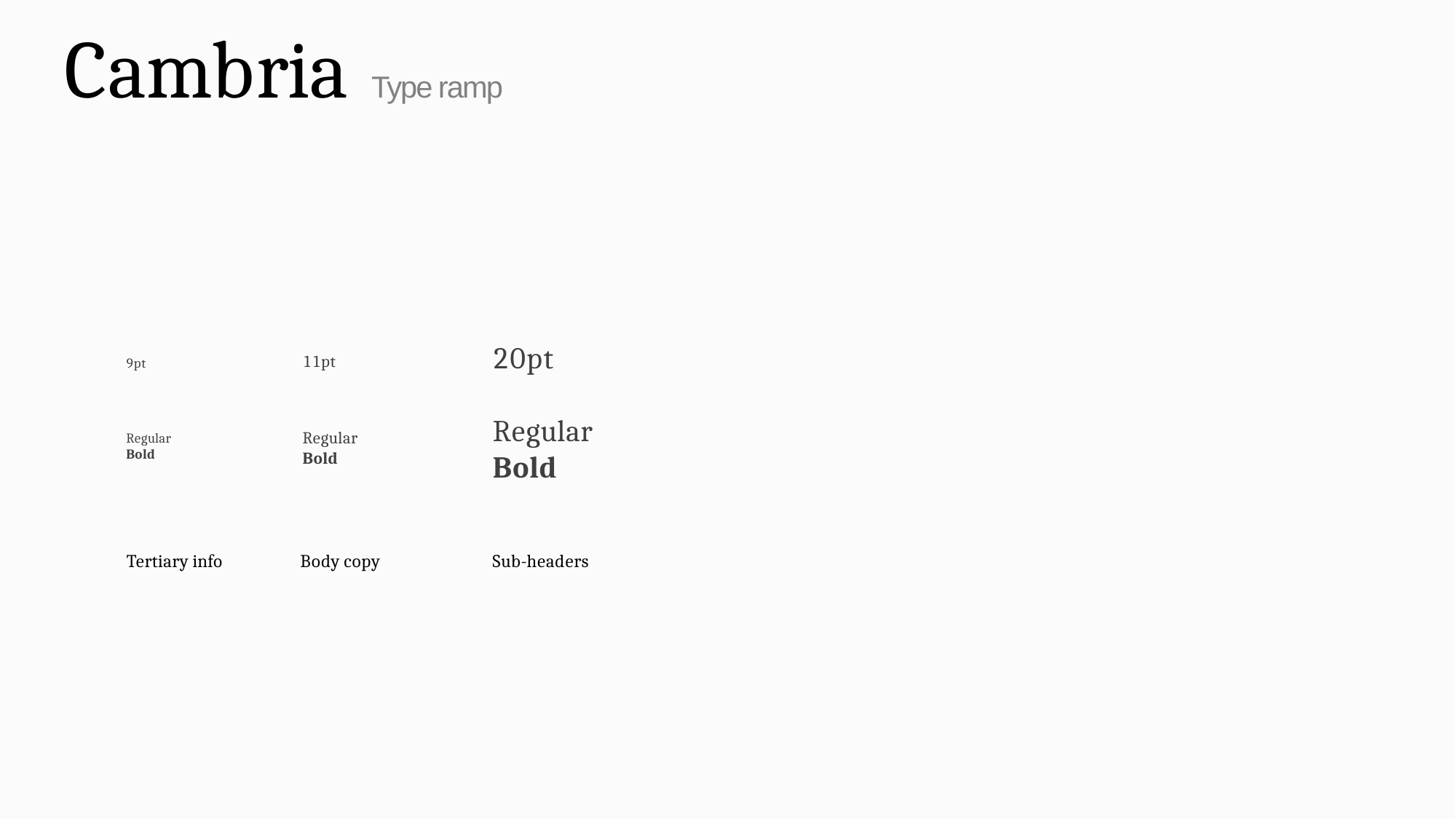

# Cambria Type ramp
20pt

Regular
Bold
11pt

Regular
Bold
9pt

Regular
Bold
Tertiary info
Body copy
Sub-headers